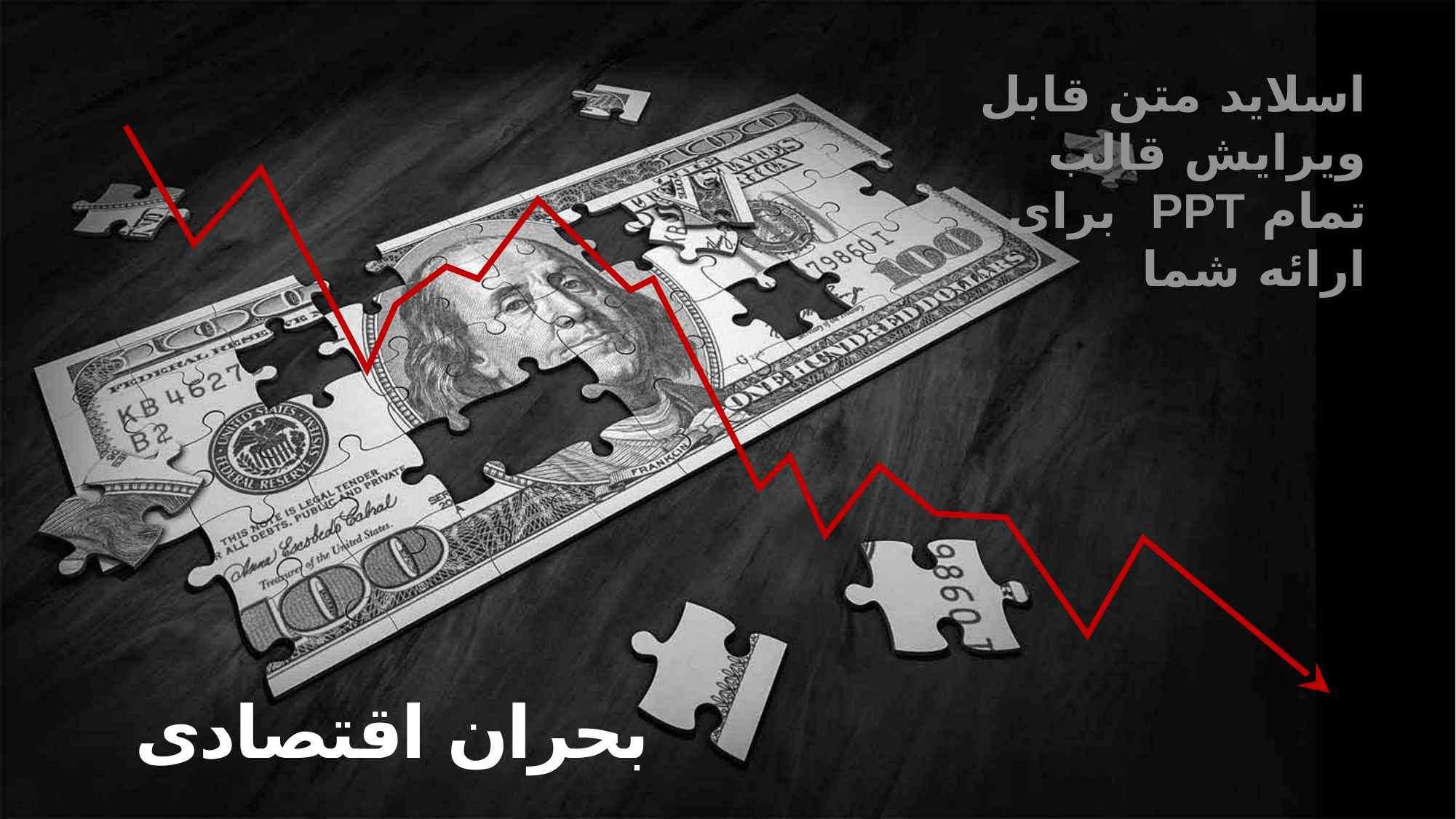

اسلاید متن قابل ویرایش قالب تمام PPT  برای ارائه شما

بحران اقتصادی